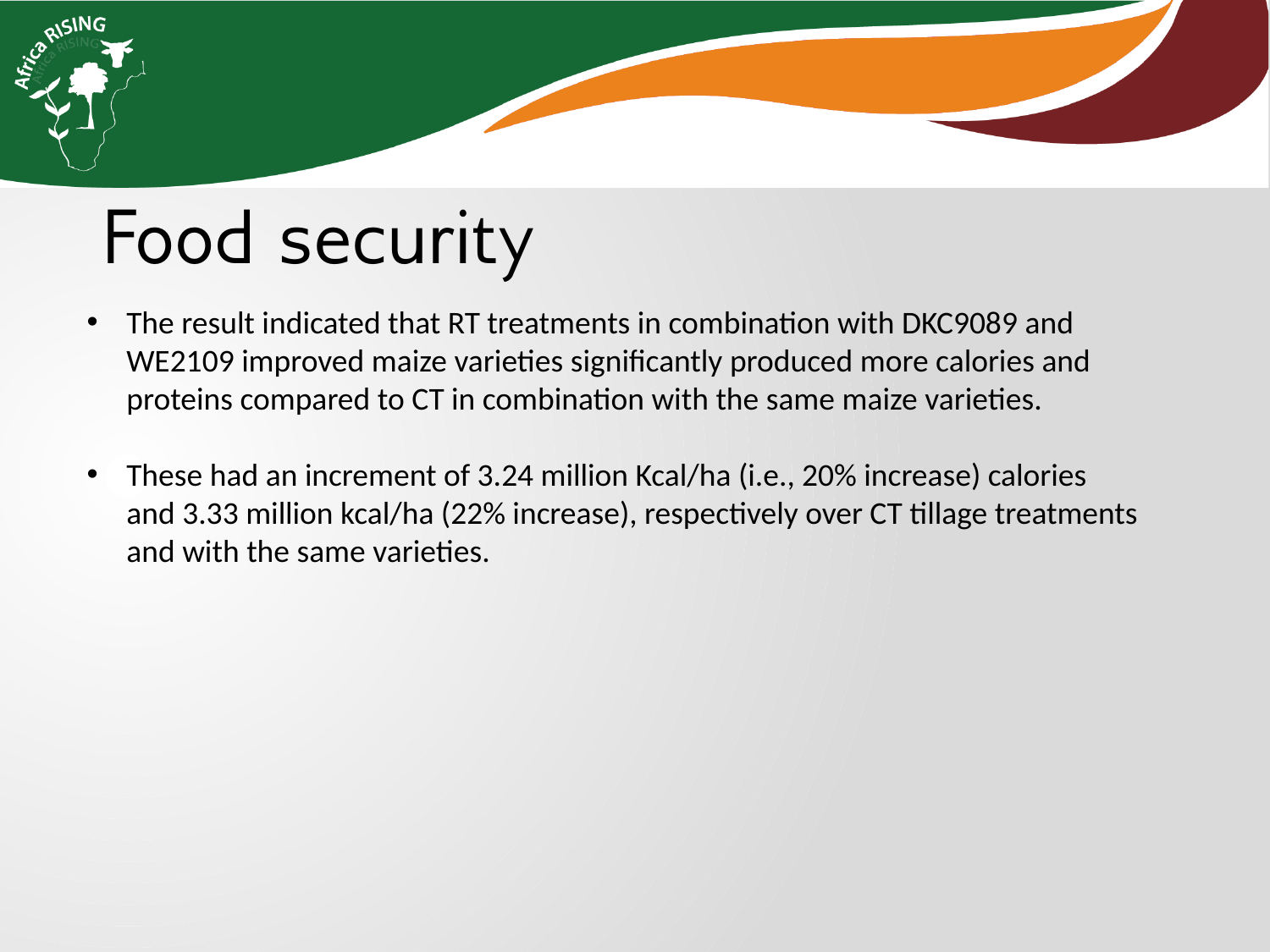

Food security

The result indicated that RT treatments in combination with DKC9089 and WE2109 improved maize varieties significantly produced more calories and proteins compared to CT in combination with the same maize varieties.

These had an increment of 3.24 million Kcal/ha (i.e., 20% increase) calories and 3.33 million kcal/ha (22% increase), respectively over CT tillage treatments and with the same varieties.